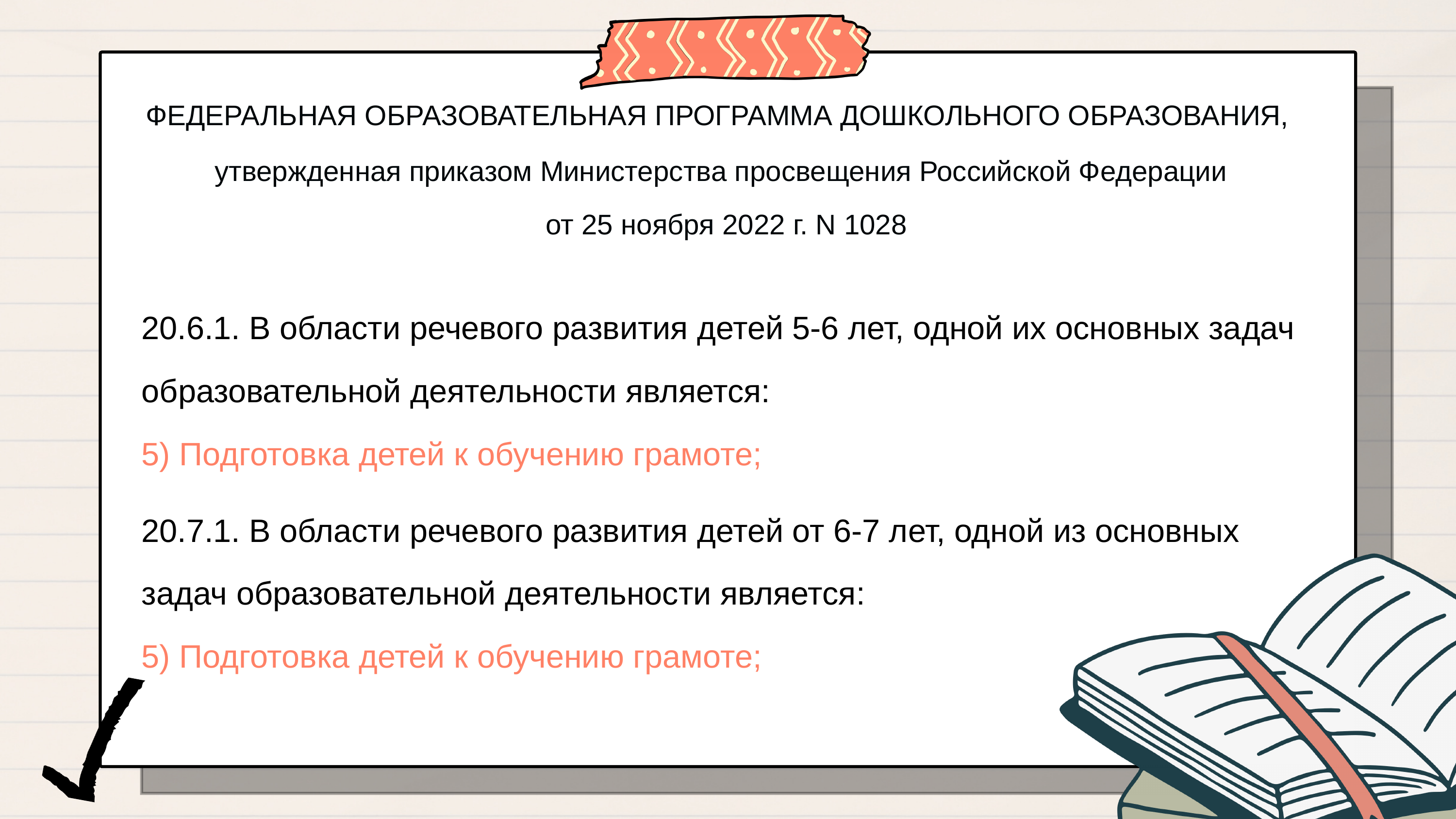

ФЕДЕРАЛЬНАЯ ОБРАЗОВАТЕЛЬНАЯ ПРОГРАММА ДОШКОЛЬНОГО ОБРАЗОВАНИЯ,
утвержденная приказом Министерства просвещения Российской Федерации
 от 25 ноября 2022 г. N 1028

20.6.1. В области речевого развития детей 5-6 лет, одной их основных задач образовательной деятельности является:
5) Подготовка детей к обучению грамоте;
20.7.1. В области речевого развития детей от 6-7 лет, одной из основных задач образовательной деятельности является:
5) Подготовка детей к обучению грамоте;